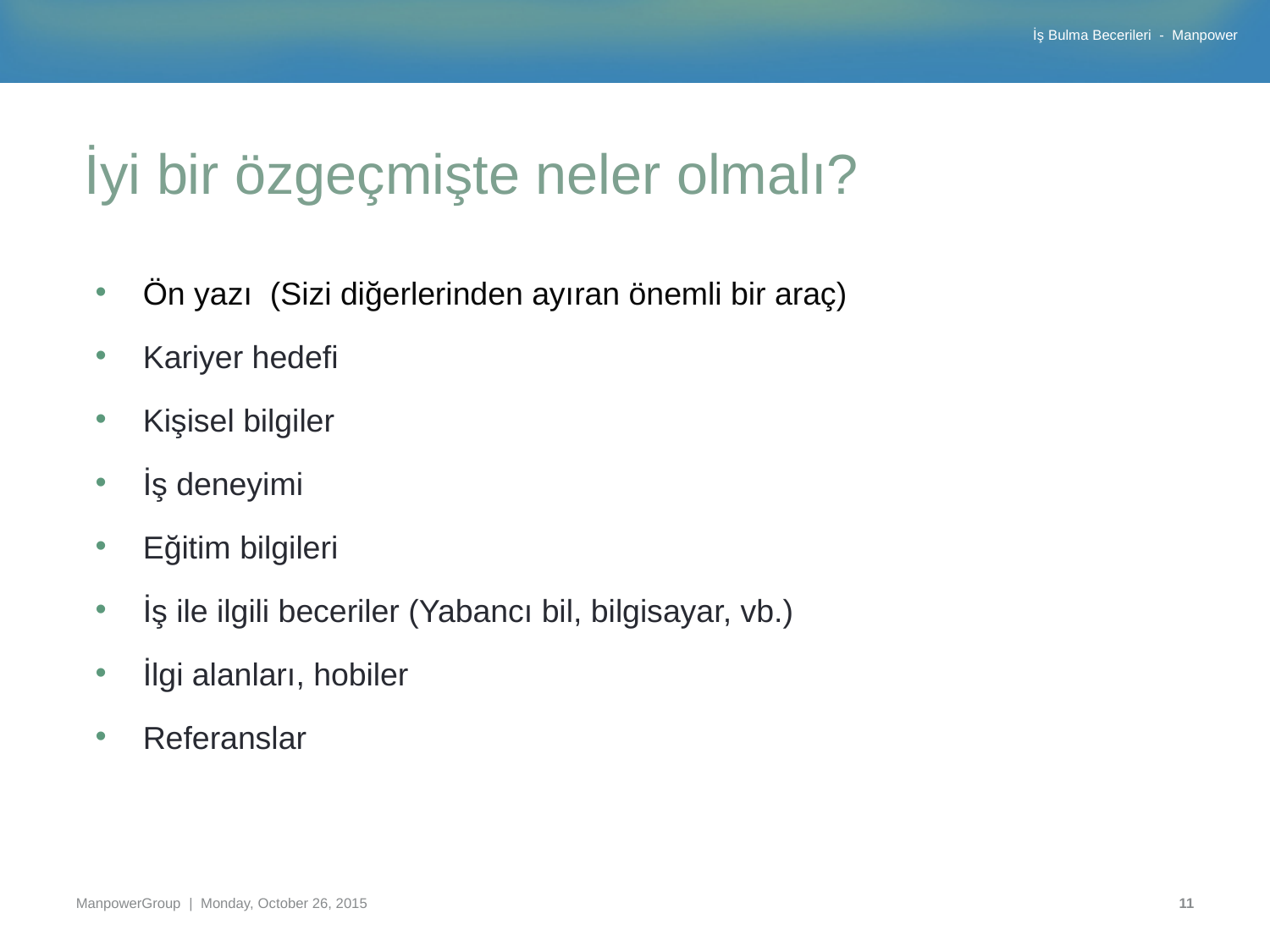

İyi bir özgeçmişte neler olmalı?
Ön yazı  (Sizi diğerlerinden ayıran önemli bir araç)
Kariyer hedefi
Kişisel bilgiler
İş deneyimi
Eğitim bilgileri
İş ile ilgili beceriler (Yabancı bil, bilgisayar, vb.)
İlgi alanları, hobiler
Referanslar